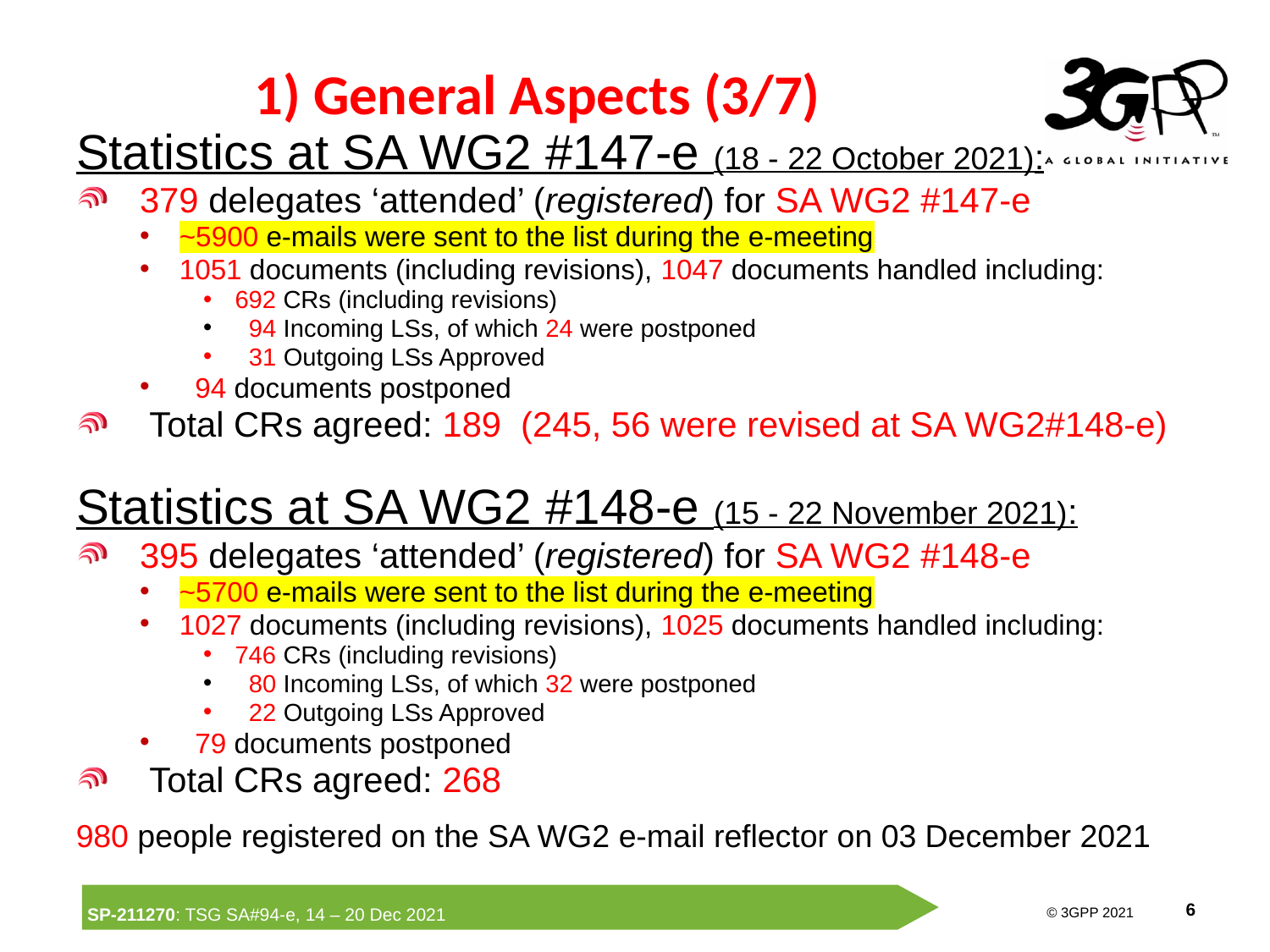

# 1) General Aspects (3/7)
Statistics at SA WG2 #147-e (18 - 22 October 2021):
379 delegates ‘attended’ (registered) for SA WG2 #147-e
~5900 e-mails were sent to the list during the e-meeting
1051 documents (including revisions), 1047 documents handled including:
692 CRs (including revisions)
  94 Incoming LSs, of which 24 were postponed
  31 Outgoing LSs Approved
  94 documents postponed
 Total CRs agreed: 189  (245, 56 were revised at SA WG2#148-e)

Statistics at SA WG2 #148-e (15 - 22 November 2021):
395 delegates ‘attended’ (registered) for SA WG2 #148-e
~5700 e-mails were sent to the list during the e-meeting
1027 documents (including revisions), 1025 documents handled including:
746 CRs (including revisions)
  80 Incoming LSs, of which 32 were postponed
  22 Outgoing LSs Approved
  79 documents postponed
 Total CRs agreed: 268

980 people registered on the SA WG2 e-mail reflector on 03 December 2021